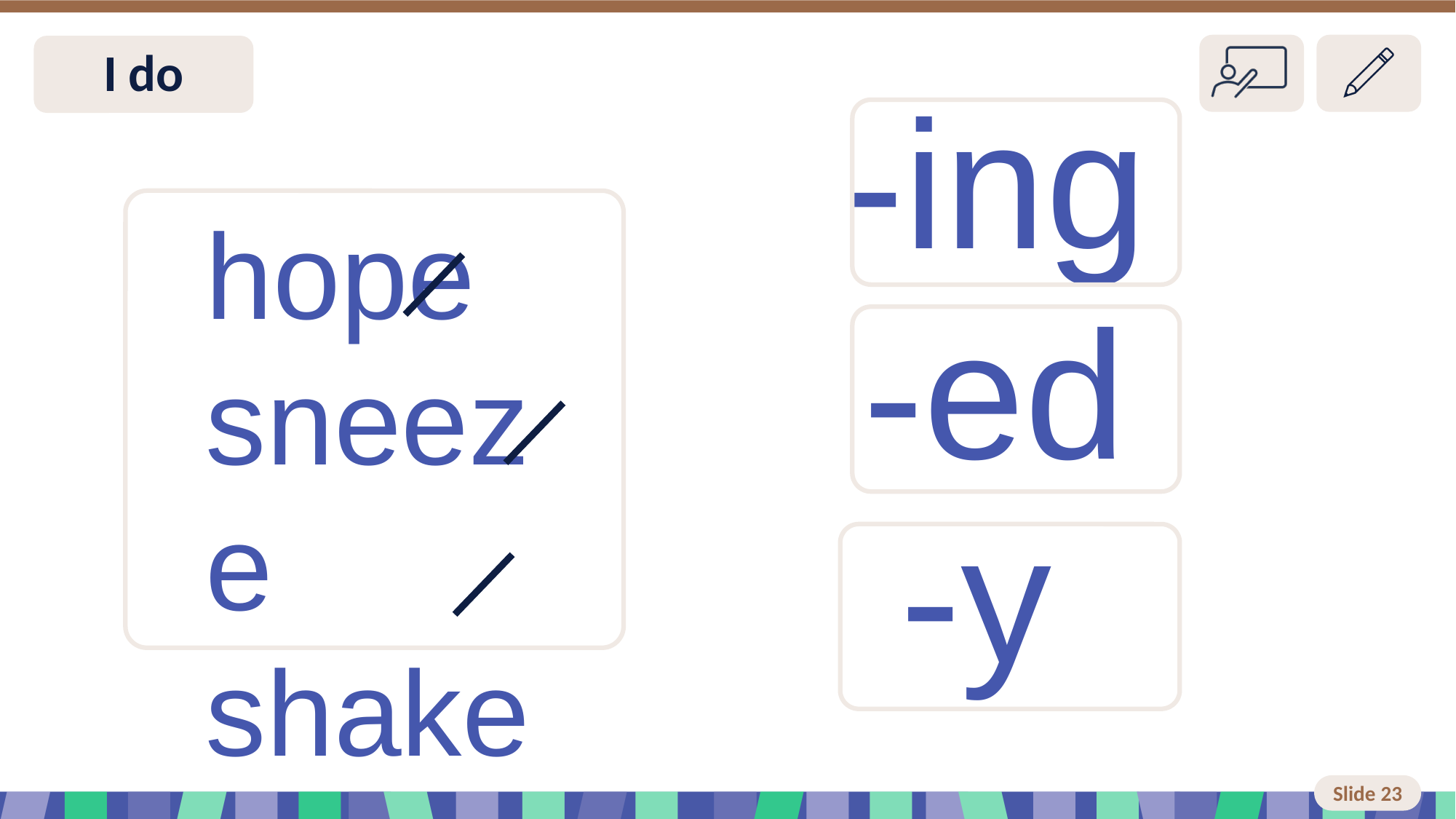

# Slide 23 I do
-ing

hope
sneeze
shake
-ed

-y